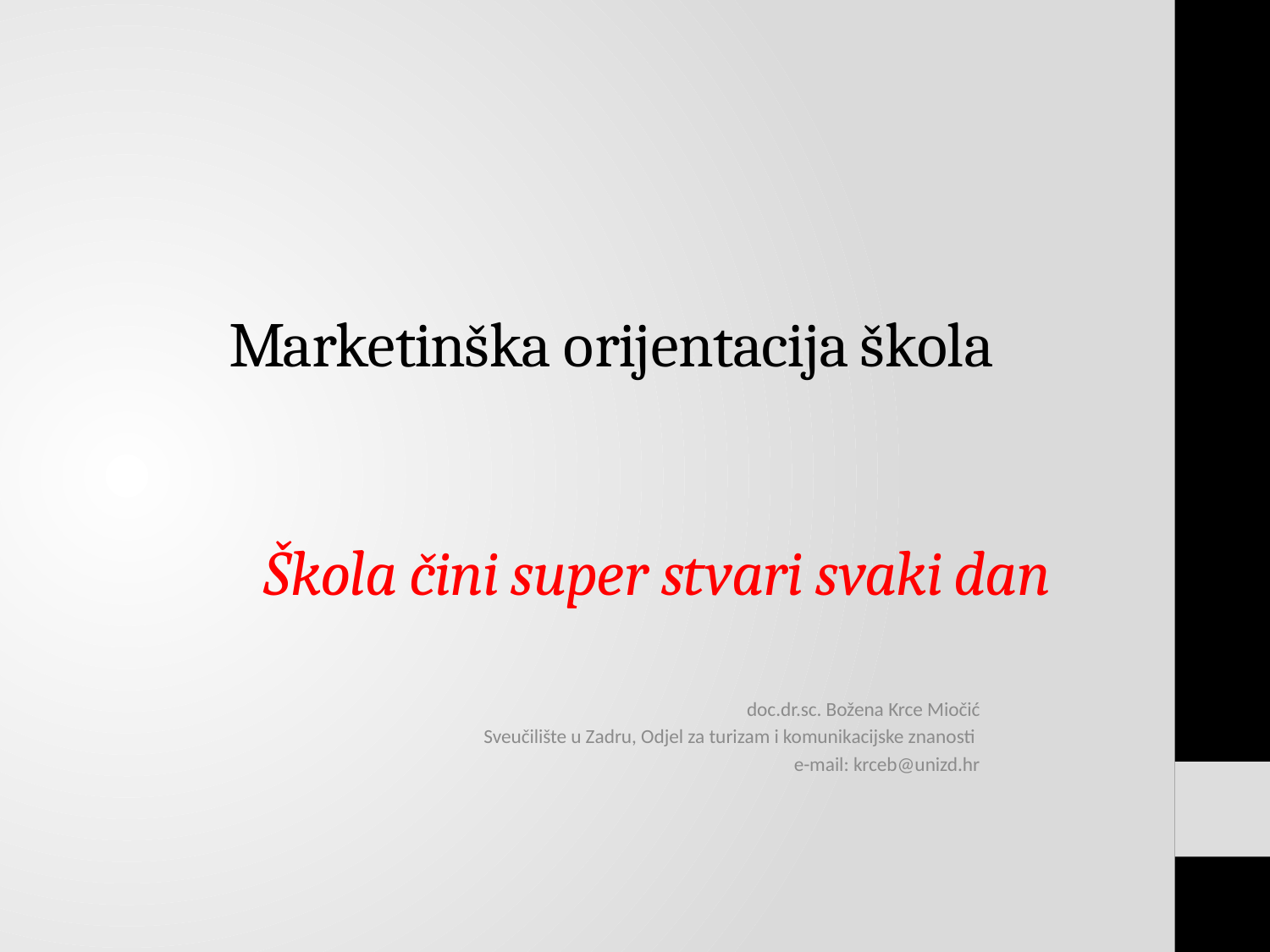

# Marketinška orijentacija škola Škola čini super stvari svaki dan

doc.dr.sc. Božena Krce Miočić
Sveučilište u Zadru, Odjel za turizam i komunikacijske znanosti
e-mail: krceb@unizd.hr